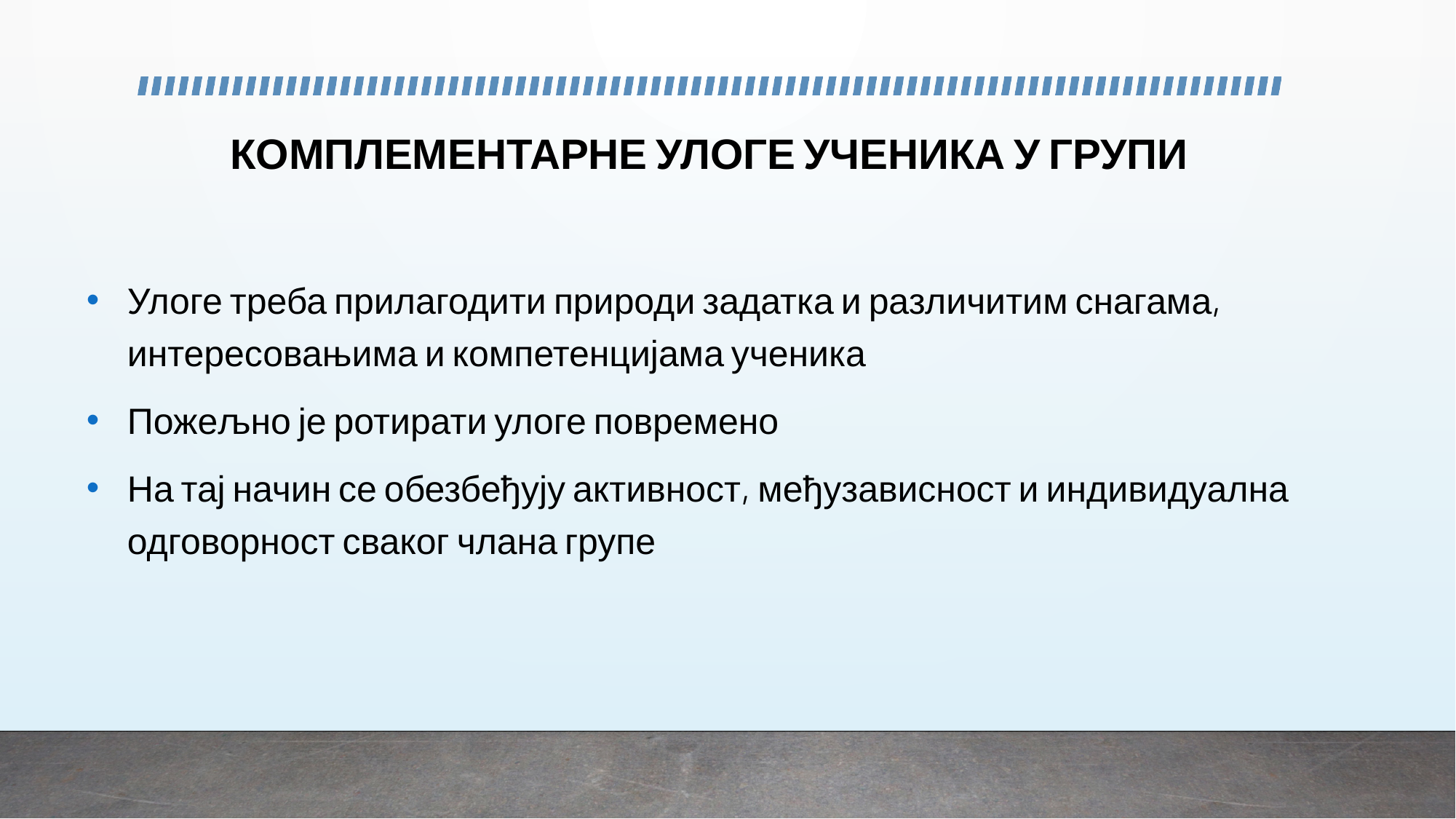

# КОМПЛЕМЕНТАРНЕ УЛОГЕ УЧЕНИКА У ГРУПИ

Улоге треба прилагодити природи задатка и различитим снагама, интересовањима и компетенцијама ученика
Пожељно је ротирати улоге повремено
На тај начин се обезбеђују активност, међузависност и индивидуална одговорност сваког члана групе